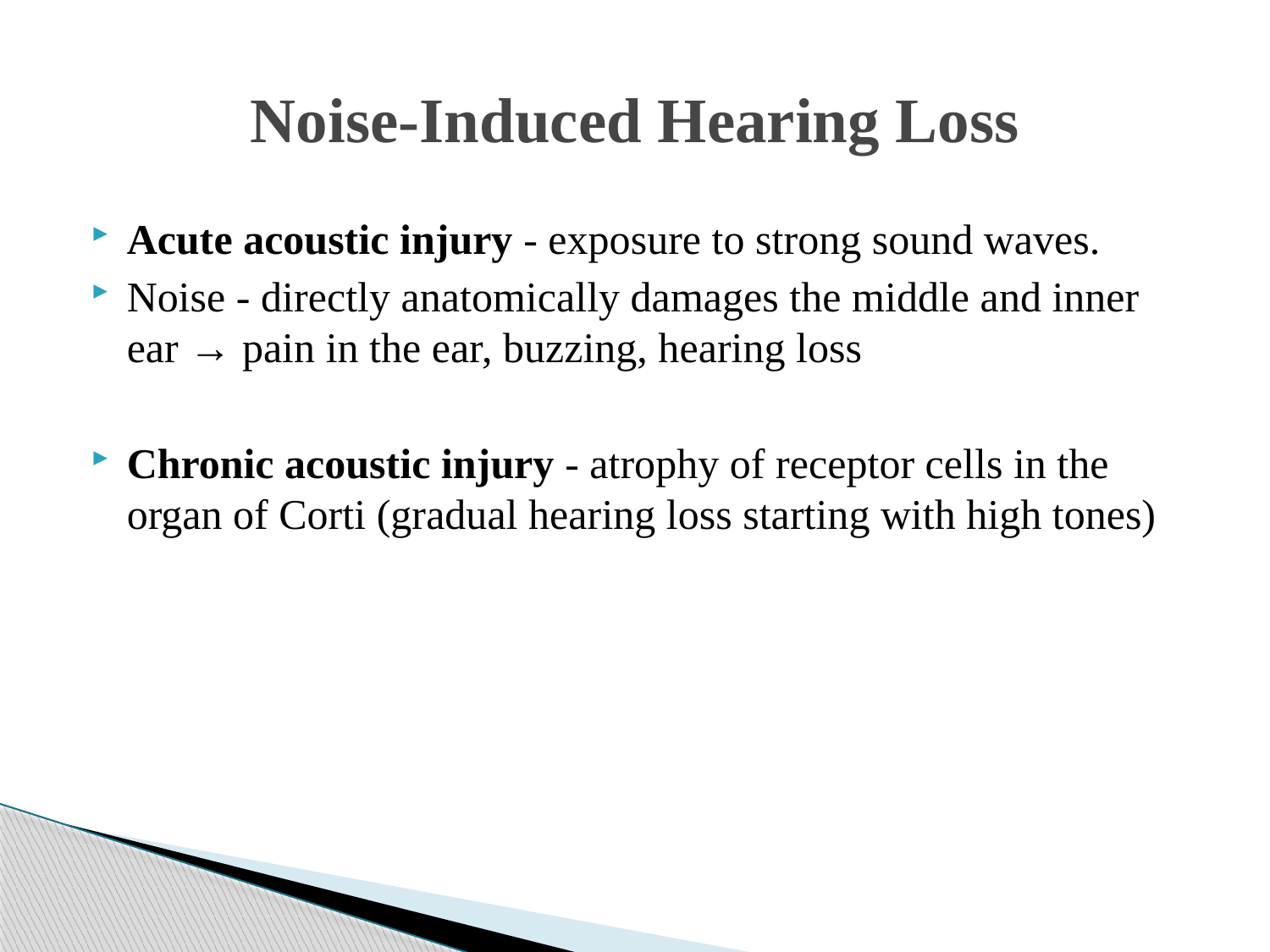

# Noise-Induced Hearing Loss
Acute acoustic injury - exposure to strong sound waves.
Noise - directly anatomically damages the middle and inner ear → pain in the ear, buzzing, hearing loss

Chronic acoustic injury - atrophy of receptor cells in the organ of Corti (gradual hearing loss starting with high tones)